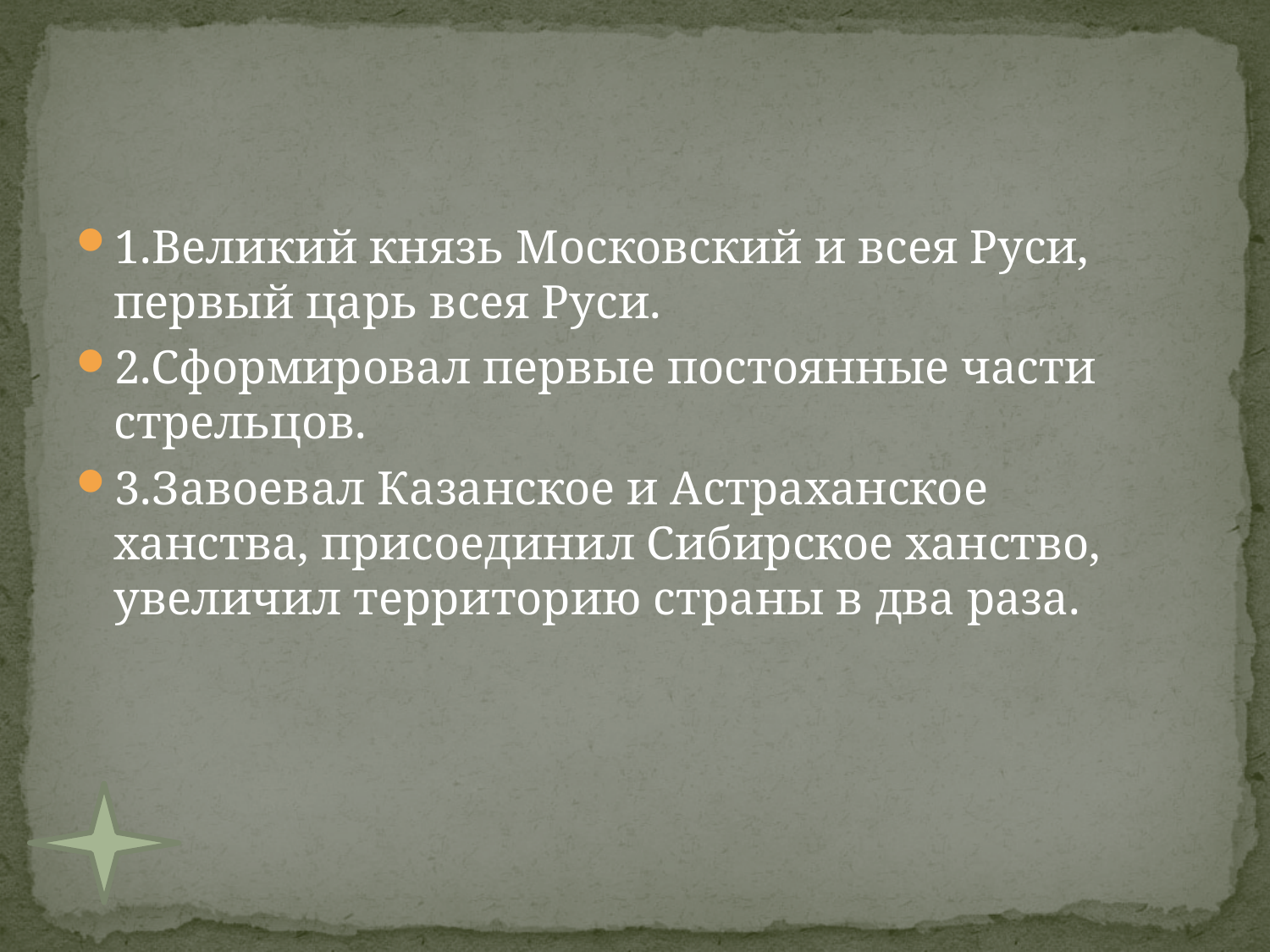

#
1.Великий князь Московский и всея Руси, первый царь всея Руси.
2.Сформировал первые постоянные части стрельцов.
3.Завоевал Казанское и Астраханское  ханства, присоединил Сибирское ханство, увеличил территорию страны в два раза.